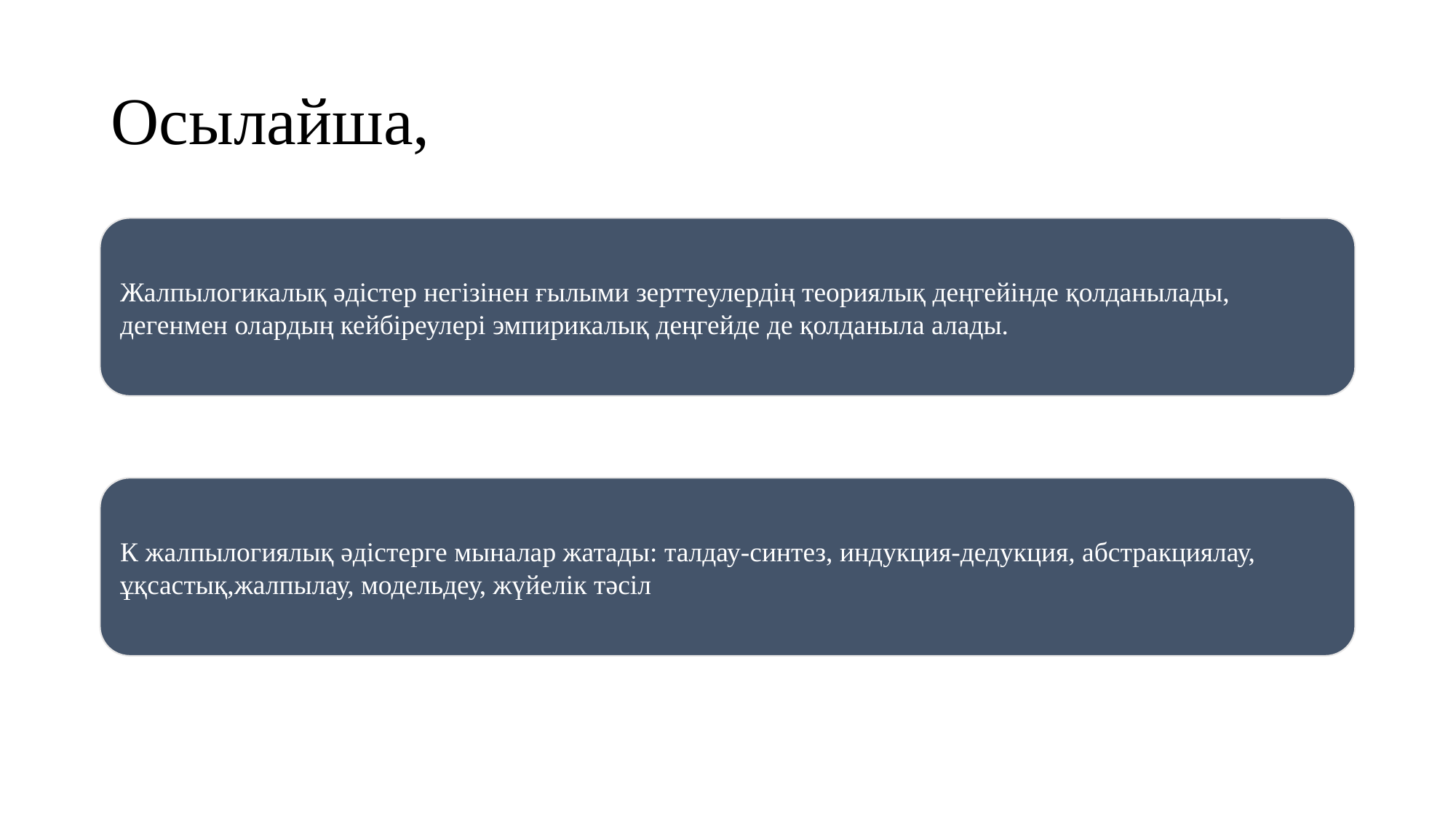

# Осылайша,
Жалпылогикалық әдістер негізінен ғылыми зерттеулердің теориялық деңгейінде қолданылады, дегенмен олардың кейбіреулері эмпирикалық деңгейде де қолданыла алады.
К жалпылогиялық әдістерге мыналар жатады: талдау-синтез, индукция-дедукция, абстракциялау, ұқсастық,жалпылау, модельдеу, жүйелік тәсіл